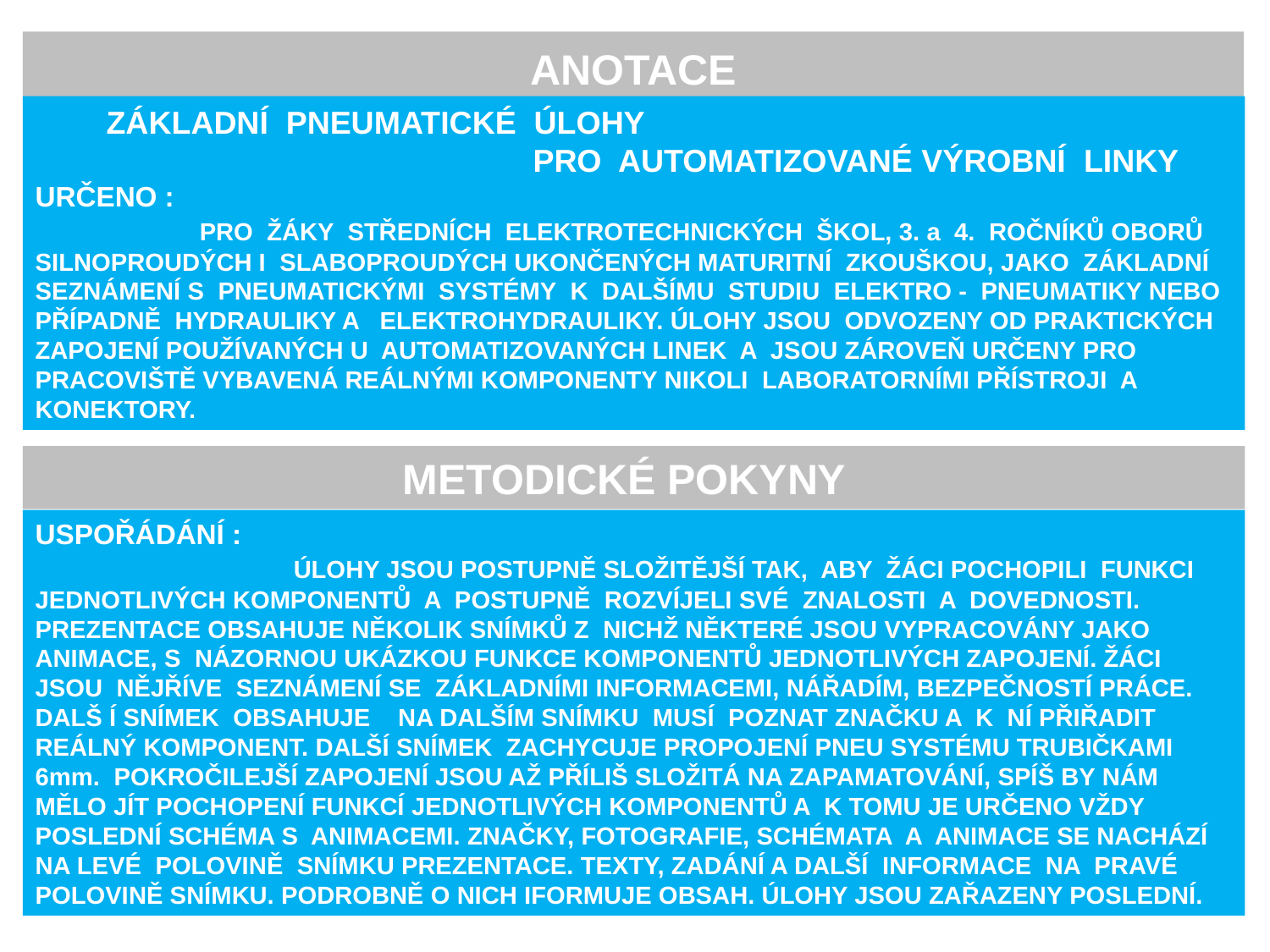

ANOTACE
        ZÁKLADNÍ  PNEUMATICKÉ  ÚLOHY
                                                        PRO  AUTOMATIZOVANÉ VÝROBNÍ  LINKY
URČENO :
                     PRO  ŽÁKY  STŘEDNÍCH  ELEKTROTECHNICKÝCH  ŠKOL, 3. a  4.  ROČNÍKŮ OBORŮ
SILNOPROUDÝCH I  SLABOPROUDÝCH UKONČENÝCH MATURITNÍ  ZKOUŠKOU, JAKO  ZÁKLADNÍ SEZNÁMENÍ S  PNEUMATICKÝMI  SYSTÉMY  K  DALŠÍMU  STUDIU  ELEKTRO -  PNEUMATIKY NEBO  PŘÍPADNĚ  HYDRAULIKY A   ELEKTROHYDRAULIKY. ÚLOHY JSOU  ODVOZENY OD PRAKTICKÝCH
ZAPOJENÍ POUŽÍVANÝCH U  AUTOMATIZOVANÝCH LINEK  A  JSOU ZÁROVEŇ URČENY PRO PRACOVIŠTĚ VYBAVENÁ REÁLNÝMI KOMPONENTY NIKOLI  LABORATORNÍMI PŘÍSTROJI  A KONEKTORY.
                               METODICKÉ POKYNY
USPOŘÁDÁNÍ :
                                 ÚLOHY JSOU POSTUPNĚ SLOŽITĚJŠÍ TAK,  ABY  ŽÁCI POCHOPILI  FUNKCI JEDNOTLIVÝCH KOMPONENTŮ  A  POSTUPNĚ  ROZVÍJELI SVÉ  ZNALOSTI  A  DOVEDNOSTI. PREZENTACE OBSAHUJE NĚKOLIK SNÍMKŮ Z  NICHŽ NĚKTERÉ JSOU VYPRACOVÁNY JAKO ANIMACE, S  NÁZORNOU UKÁZKOU FUNKCE KOMPONENTŮ JEDNOTLIVÝCH ZAPOJENÍ. ŽÁCI JSOU  NĚJŘÍVE  SEZNÁMENÍ SE  ZÁKLADNÍMI INFORMACEMI, NÁŘADÍM, BEZPEČNOSTÍ PRÁCE.
DALŠ Í SNÍMEK  OBSAHUJE    NA DALŠÍM SNÍMKU  MUSÍ  POZNAT ZNAČKU A  K  NÍ PŘIŘADIT REÁLNÝ KOMPONENT. DALŠÍ SNÍMEK  ZACHYCUJE PROPOJENÍ PNEU SYSTÉMU TRUBIČKAMI 6mm.  POKROČILEJŠÍ ZAPOJENÍ JSOU AŽ PŘÍLIŠ SLOŽITÁ NA ZAPAMATOVÁNÍ, SPÍŠ BY NÁM MĚLO JÍT POCHOPENÍ FUNKCÍ JEDNOTLIVÝCH KOMPONENTŮ A  K TOMU JE URČENO VŽDY  POSLEDNÍ SCHÉMA S  ANIMACEMI. ZNAČKY, FOTOGRAFIE, SCHÉMATA  A  ANIMACE SE NACHÁZÍ   NA LEVÉ  POLOVINĚ  SNÍMKU PREZENTACE. TEXTY, ZADÁNÍ A DALŠÍ  INFORMACE  NA  PRAVÉ
POLOVINĚ SNÍMKU. PODROBNĚ O NICH IFORMUJE OBSAH. ÚLOHY JSOU ZAŘAZENY POSLEDNÍ.